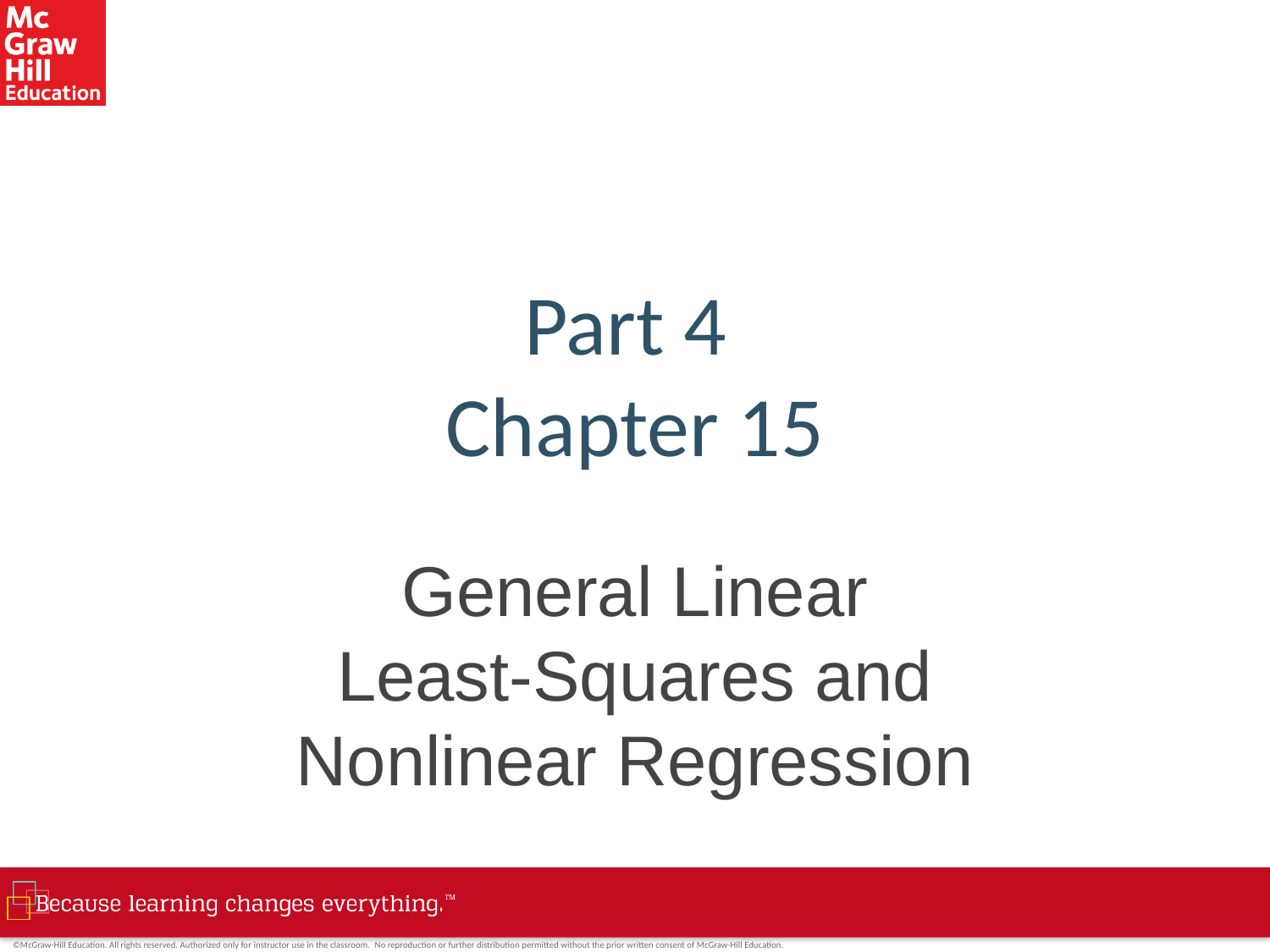

# Part 4 Chapter 15
General Linear
Least-Squares and Nonlinear Regression